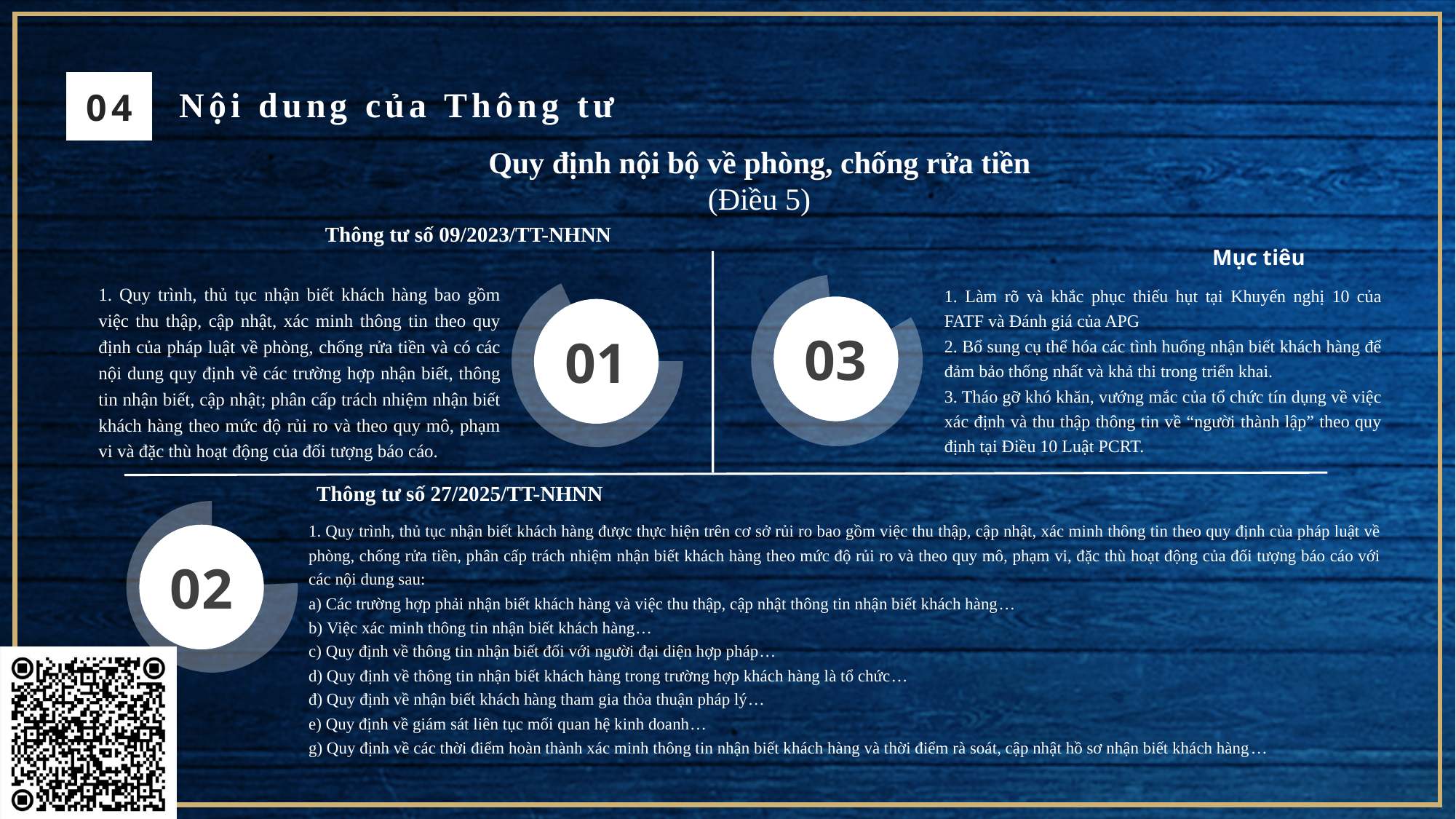

04
Nội dung của Thông tư
Quy định nội bộ về phòng, chống rửa tiền
(Điều 5)

Thông tư số 09/2023/TT-NHNN
1. Quy trình, thủ tục nhận biết khách hàng bao gồm việc thu thập, cập nhật, xác minh thông tin theo quy định của pháp luật về phòng, chống rửa tiền và có các nội dung quy định về các trường hợp nhận biết, thông tin nhận biết, cập nhật; phân cấp trách nhiệm nhận biết khách hàng theo mức độ rủi ro và theo quy mô, phạm vi và đặc thù hoạt động của đối tượng báo cáo.
Mục tiêu
1. Làm rõ và khắc phục thiếu hụt tại Khuyến nghị 10 của FATF và Đánh giá của APG
2. Bổ sung cụ thể hóa các tình huống nhận biết khách hàng để đảm bảo thống nhất và khả thi trong triển khai.
3. Tháo gỡ khó khăn, vướng mắc của tổ chức tín dụng về việc xác định và thu thập thông tin về “người thành lập” theo quy định tại Điều 10 Luật PCRT.

03

01

Thông tư số 27/2025/TT-NHNN
1. Quy trình, thủ tục nhận biết khách hàng được thực hiện trên cơ sở rủi ro bao gồm việc thu thập, cập nhật, xác minh thông tin theo quy định của pháp luật về phòng, chống rửa tiền, phân cấp trách nhiệm nhận biết khách hàng theo mức độ rủi ro và theo quy mô, phạm vi, đặc thù hoạt động của đối tượng báo cáo với các nội dung sau:
a) Các trường hợp phải nhận biết khách hàng và việc thu thập, cập nhật thông tin nhận biết khách hàng…
b) Việc xác minh thông tin nhận biết khách hàng…
c) Quy định về thông tin nhận biết đối với người đại diện hợp pháp…
d) Quy định về thông tin nhận biết khách hàng trong trường hợp khách hàng là tổ chức…
đ) Quy định về nhận biết khách hàng tham gia thỏa thuận pháp lý…
e) Quy định về giám sát liên tục mối quan hệ kinh doanh…
g) Quy định về các thời điểm hoàn thành xác minh thông tin nhận biết khách hàng và thời điểm rà soát, cập nhật hồ sơ nhận biết khách hàng…

02